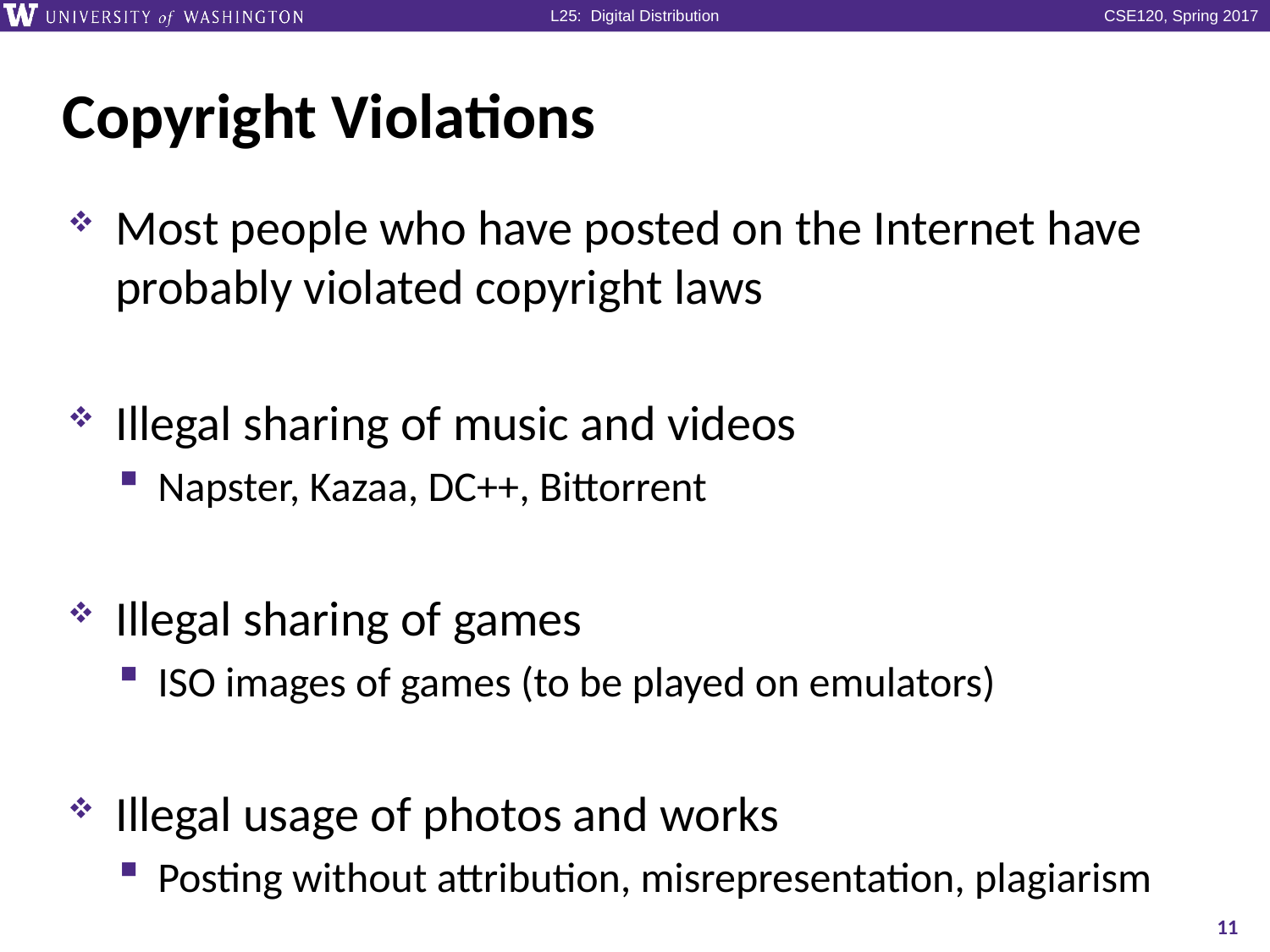

# Copyright Violations
Most people who have posted on the Internet have probably violated copyright laws

Illegal sharing of music and videos
Napster, Kazaa, DC++, Bittorrent

Illegal sharing of games
ISO images of games (to be played on emulators)

Illegal usage of photos and works
Posting without attribution, misrepresentation, plagiarism
11